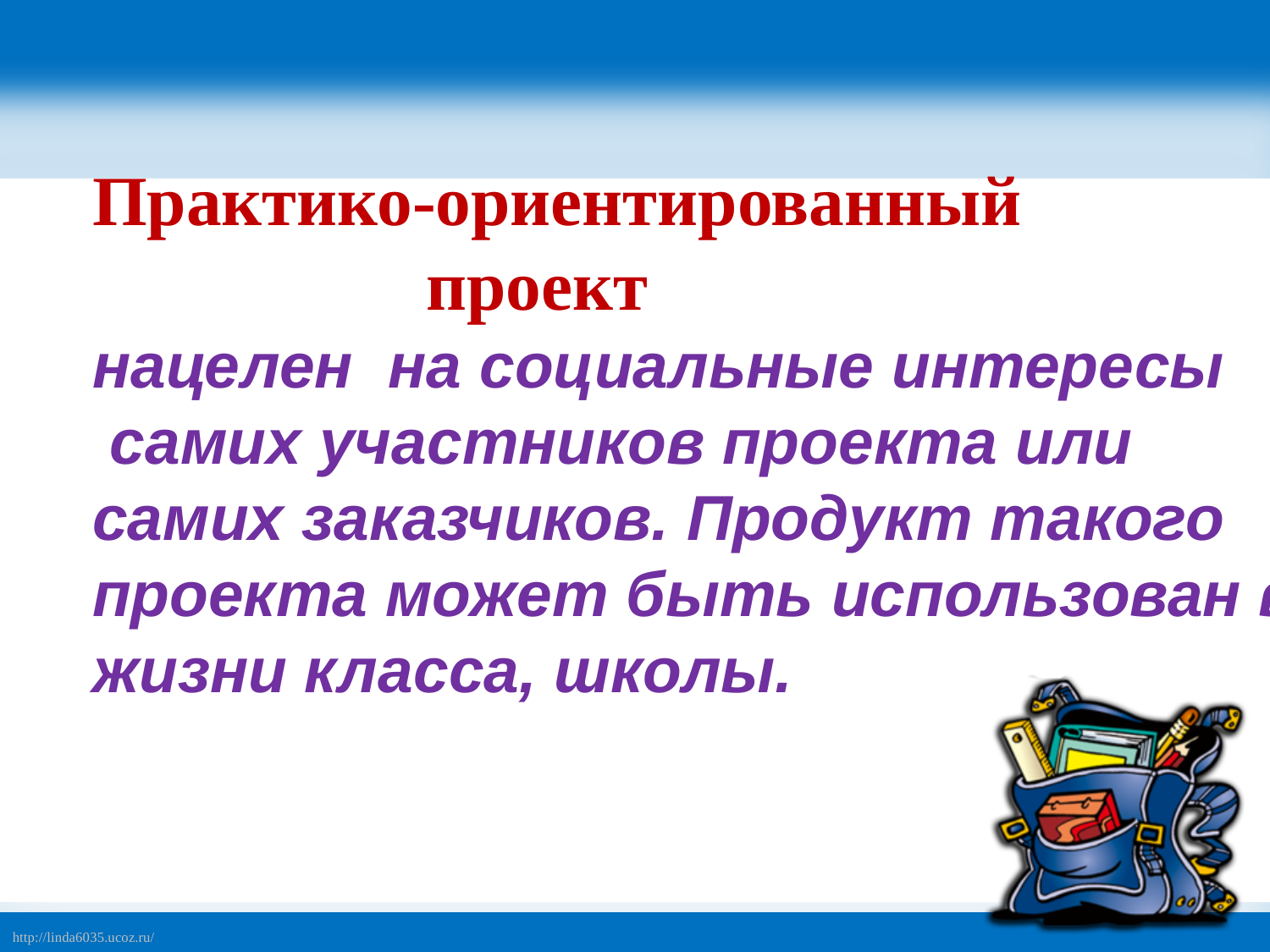

Практико-ориентированный
                   проект
нацелен  на социальные интересы
 самих участников проекта или
самих заказчиков. Продукт такого
проекта может быть использован в
жизни класса, школы.